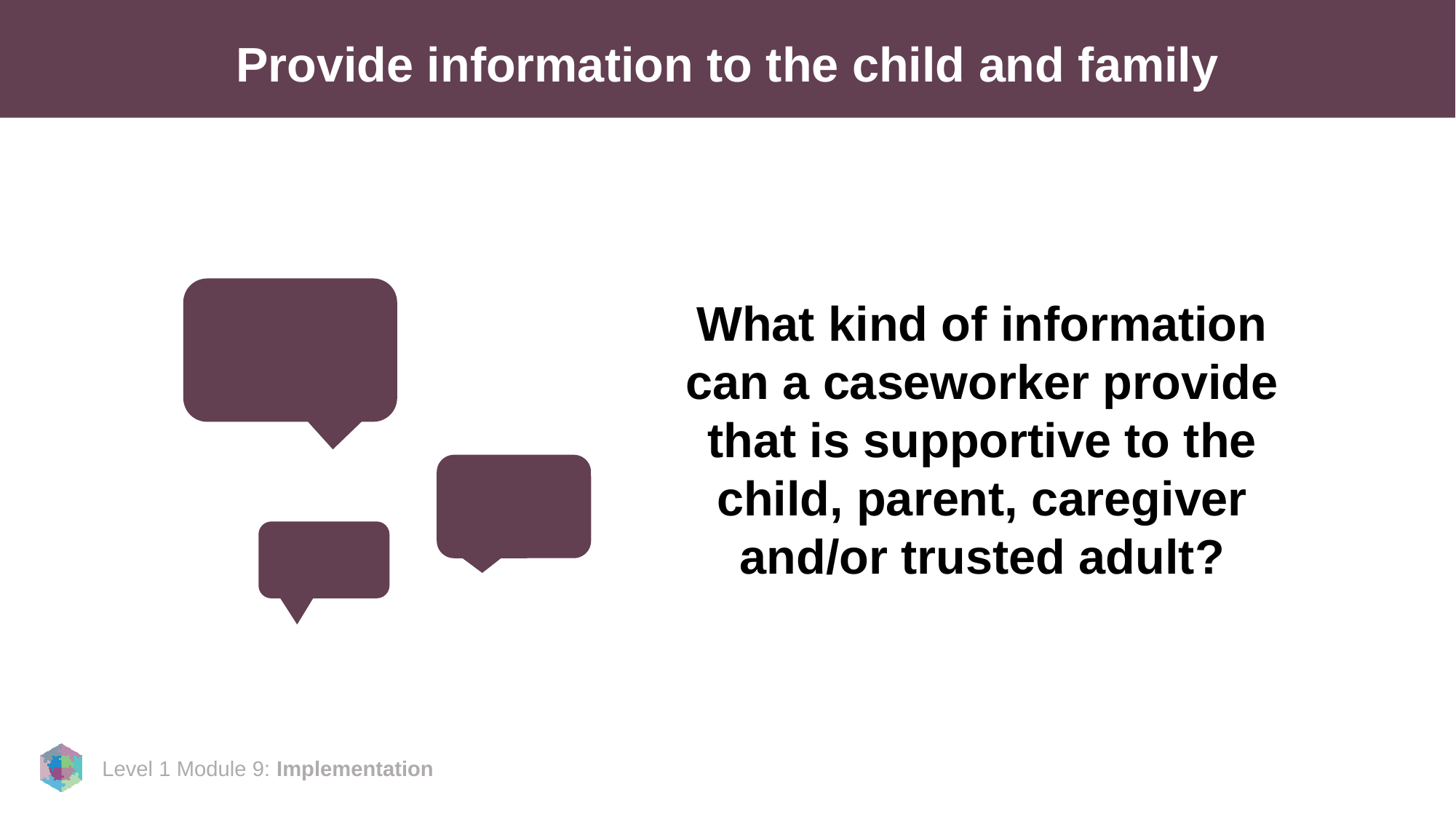

# Provide information to the child and family
What kind of information can a caseworker provide that is supportive to the child, parent, caregiver and/or trusted adult?